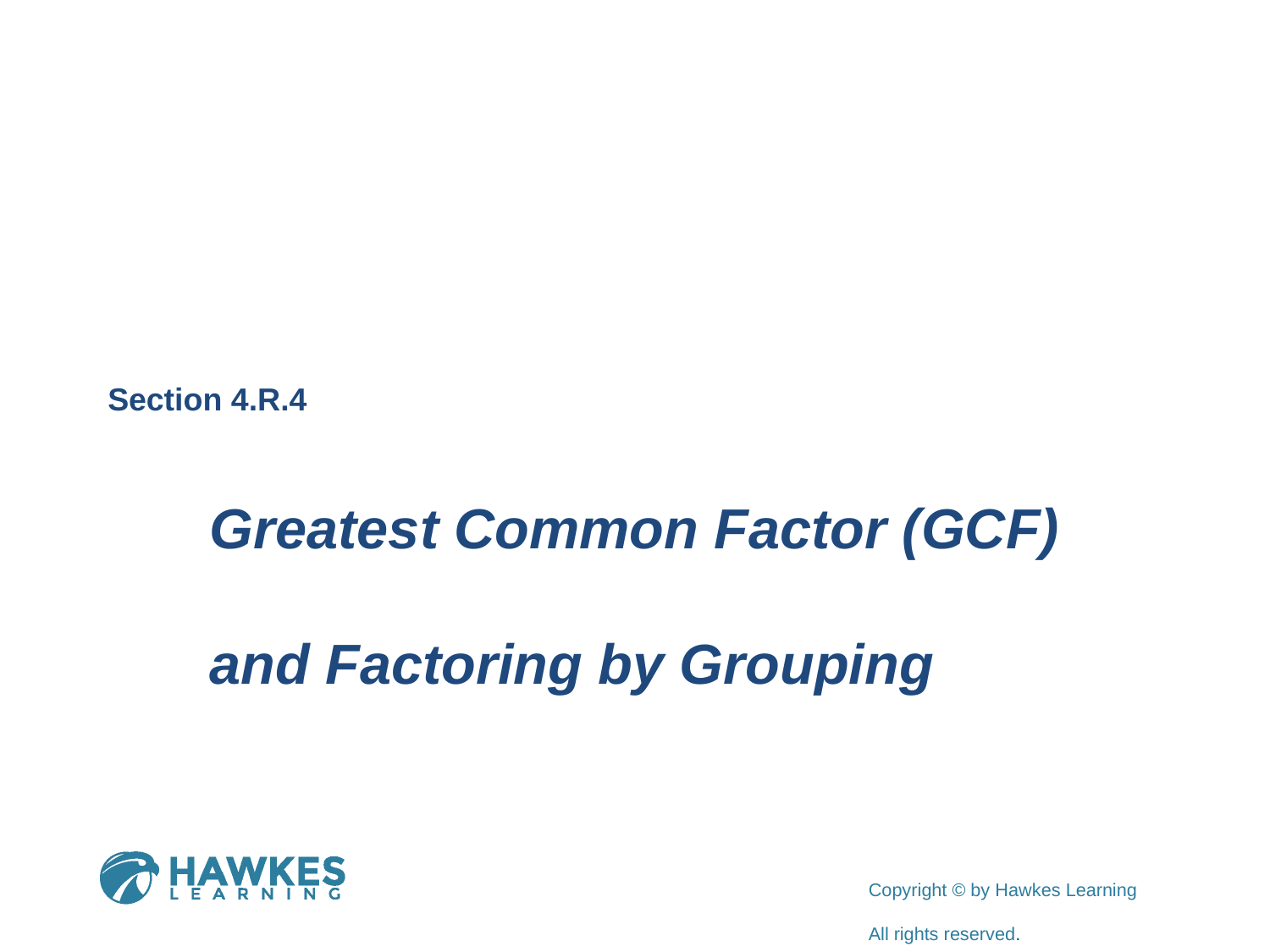

Section 4.R.4
Greatest Common Factor (GCF)
and Factoring by Grouping